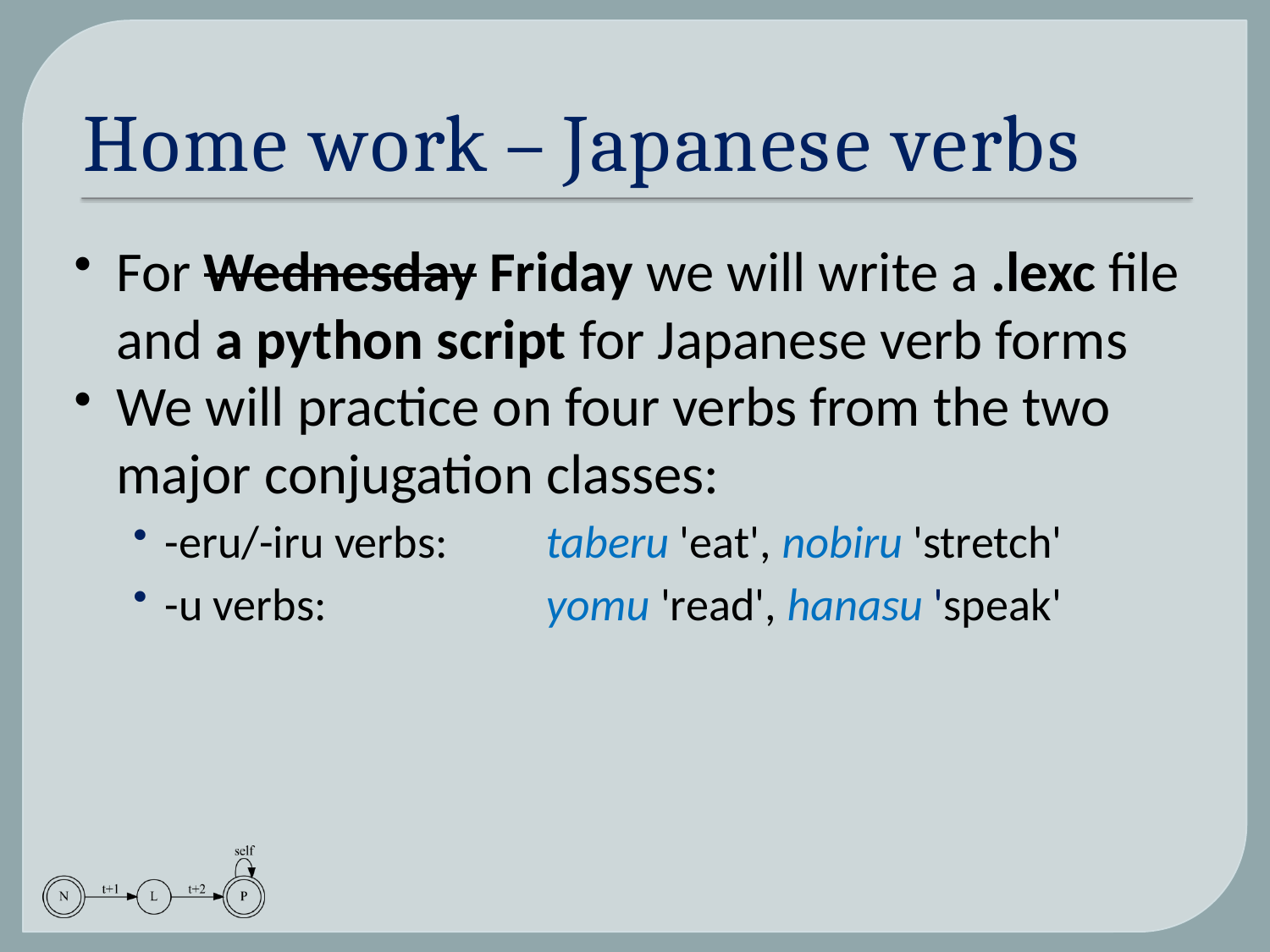

# Home work – Japanese verbs
For Wednesday Friday we will write a .lexc file and a python script for Japanese verb forms
We will practice on four verbs from the two major conjugation classes:
-eru/-iru verbs: 	taberu 'eat', nobiru 'stretch'
-u verbs: 		yomu 'read', hanasu 'speak'